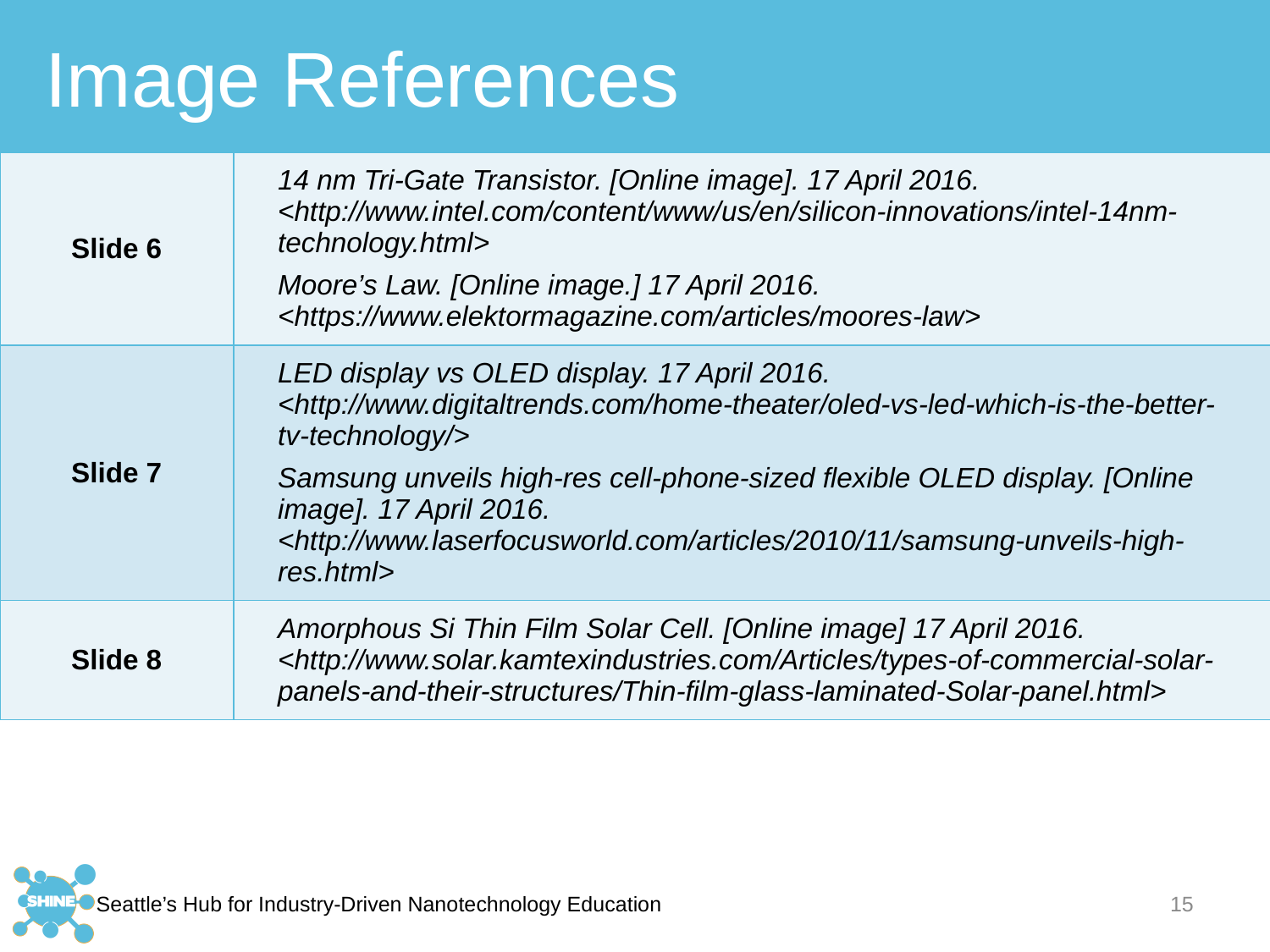

# Image References
| Slide 6 | 14 nm Tri-Gate Transistor. [Online image]. 17 April 2016. <http://www.intel.com/content/www/us/en/silicon-innovations/intel-14nm-technology.html> Moore’s Law. [Online image.] 17 April 2016. <https://www.elektormagazine.com/articles/moores-law> |
| --- | --- |
| Slide 7 | LED display vs OLED display. 17 April 2016. <http://www.digitaltrends.com/home-theater/oled-vs-led-which-is-the-better-tv-technology/> Samsung unveils high-res cell-phone-sized flexible OLED display. [Online image]. 17 April 2016. <http://www.laserfocusworld.com/articles/2010/11/samsung-unveils-high-res.html> |
| Slide 8 | Amorphous Si Thin Film Solar Cell. [Online image] 17 April 2016. <http://www.solar.kamtexindustries.com/Articles/types-of-commercial-solar-panels-and-their-structures/Thin-film-glass-laminated-Solar-panel.html> |
15